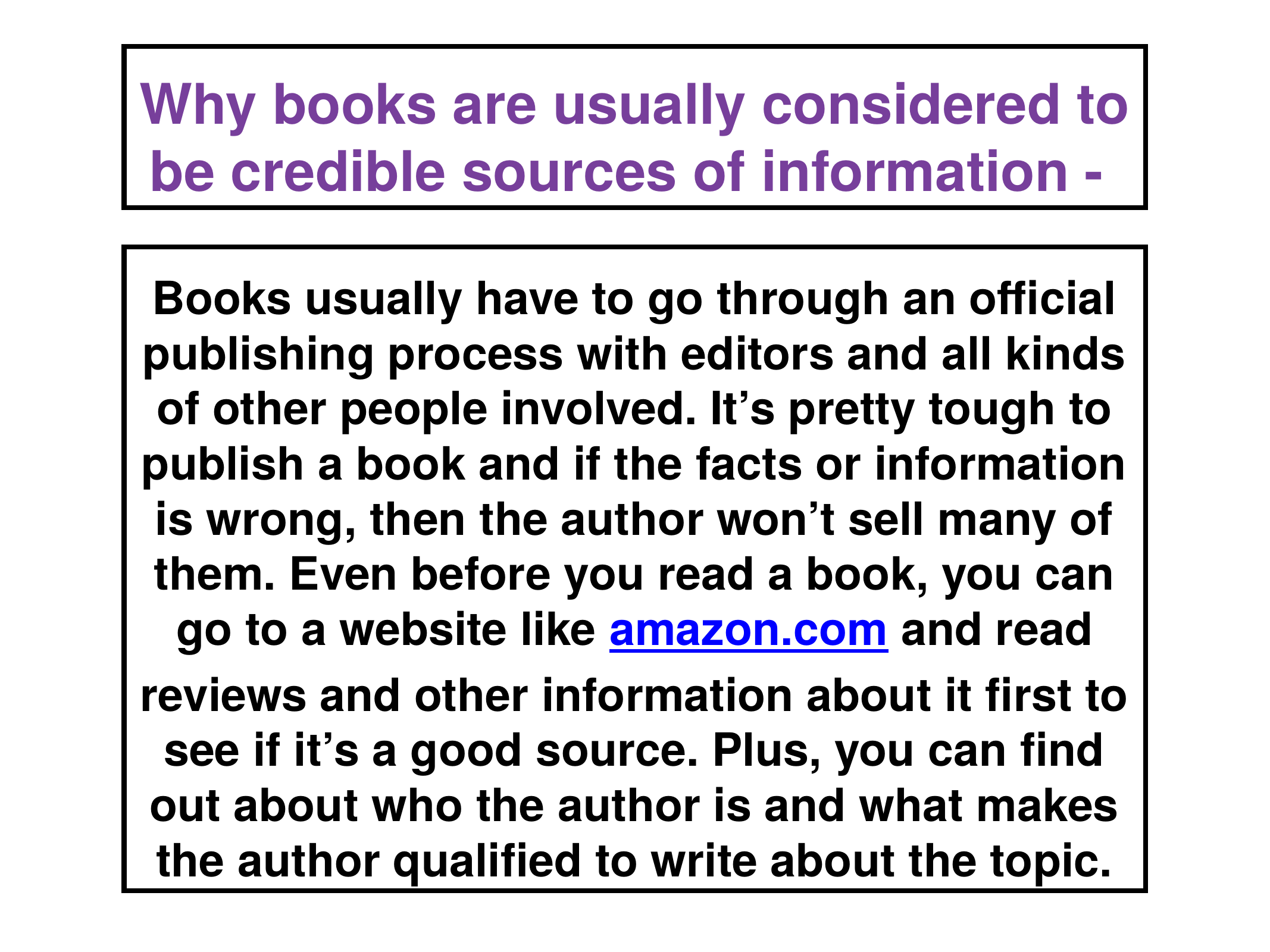

# Why books are usually considered to be credible sources of information -
Books usually have to go through an official publishing process with editors and all kinds of other people involved. It’s pretty tough to publish a book and if the facts or information is wrong, then the author won’t sell many of them. Even before you read a book, you can go to a website like amazon.com and read reviews and other information about it first to see if it’s a good source. Plus, you can find out about who the author is and what makes the author qualified to write about the topic.